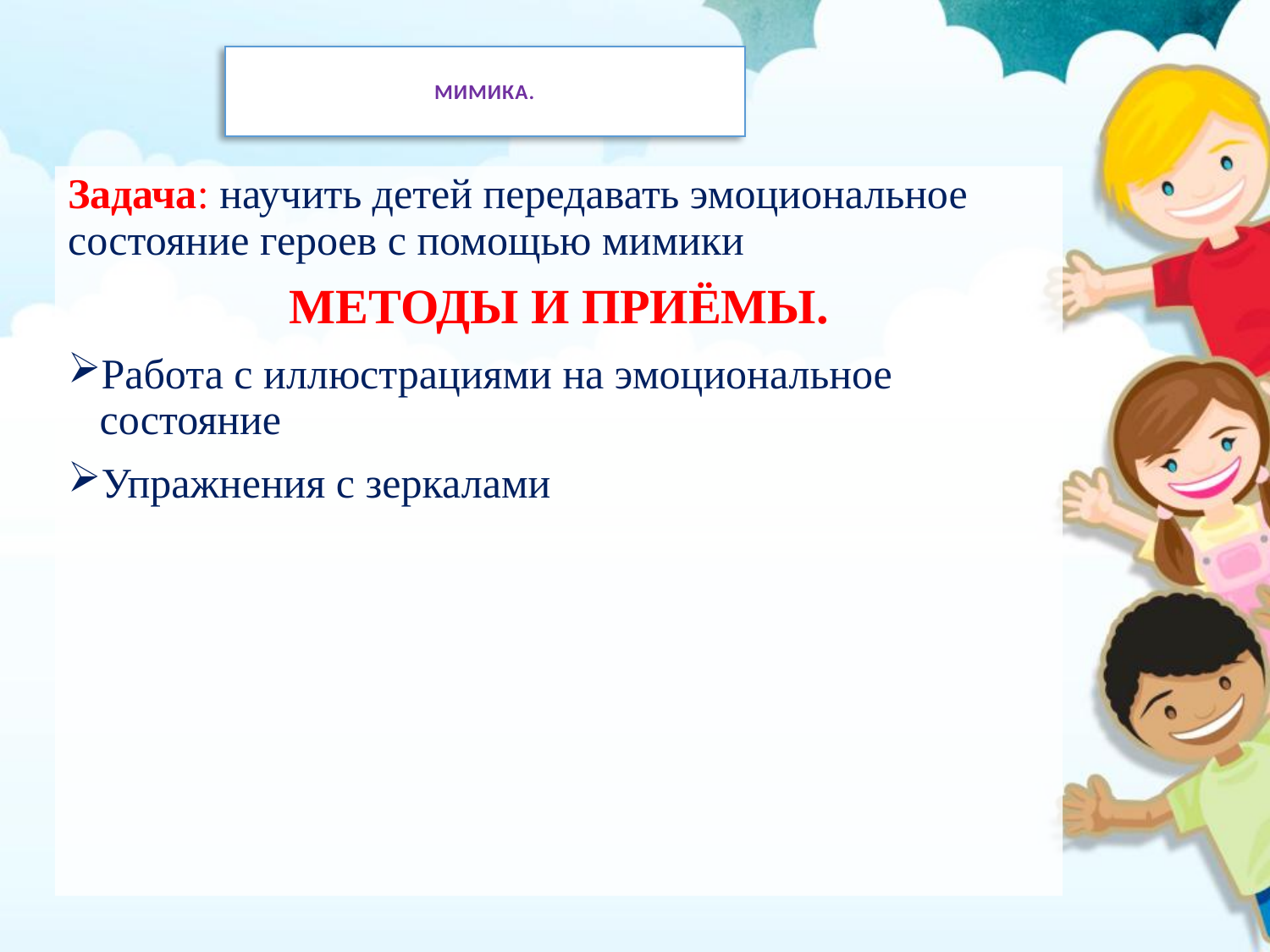

# МИМИКА.
Задача: научить детей передавать эмоциональное состояние героев с помощью мимики
МЕТОДЫ И ПРИЁМЫ.
Работа с иллюстрациями на эмоциональное состояние
Упражнения с зеркалами